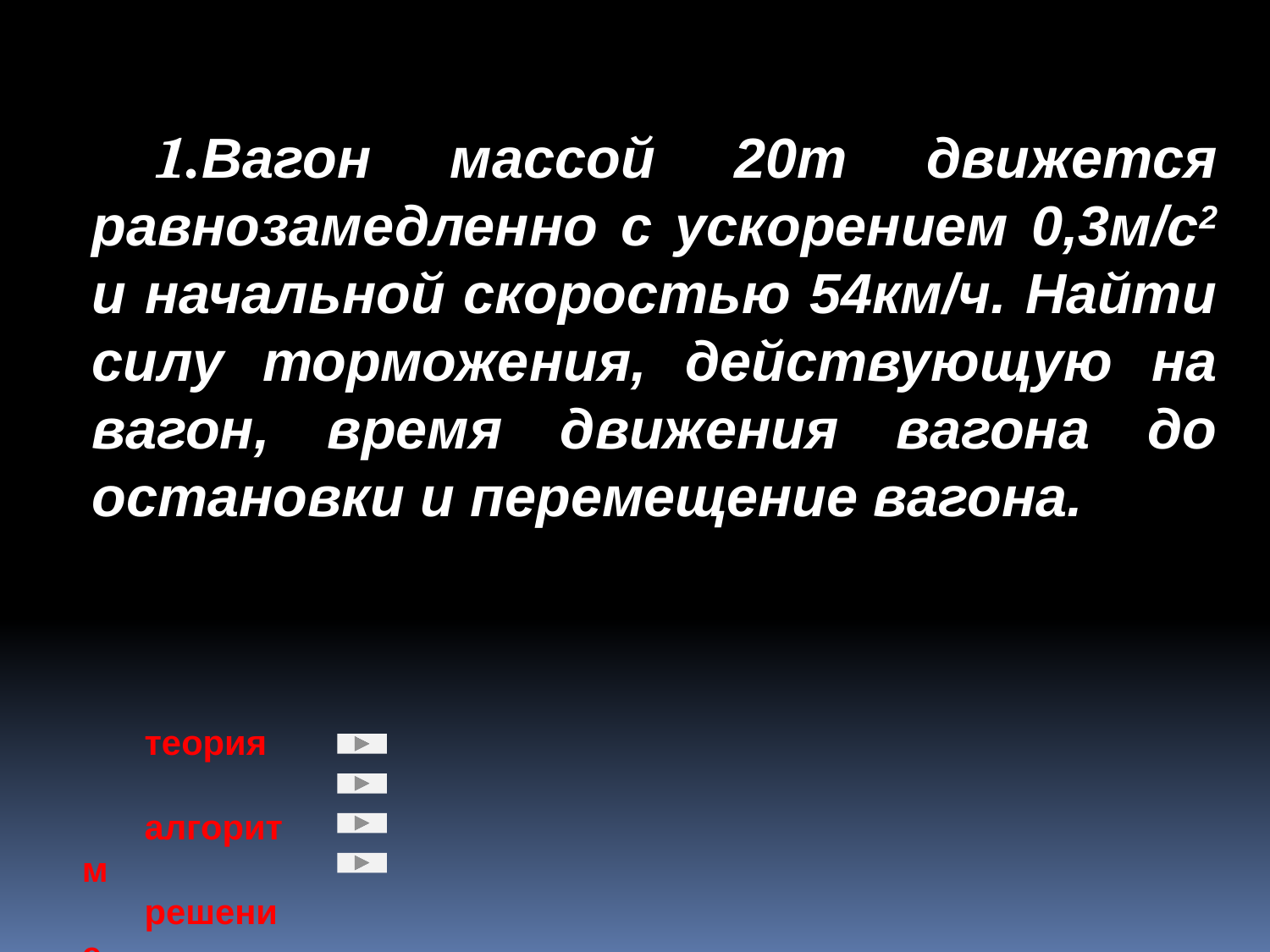

Вагон массой 20т движется равнозамедленно с ускорением 0,3м/с2 и начальной скоростью 54км/ч. Найти силу торможения, действующую на вагон, время движения вагона до остановки и перемещение вагона.
теория
алгоритм
решение
начало